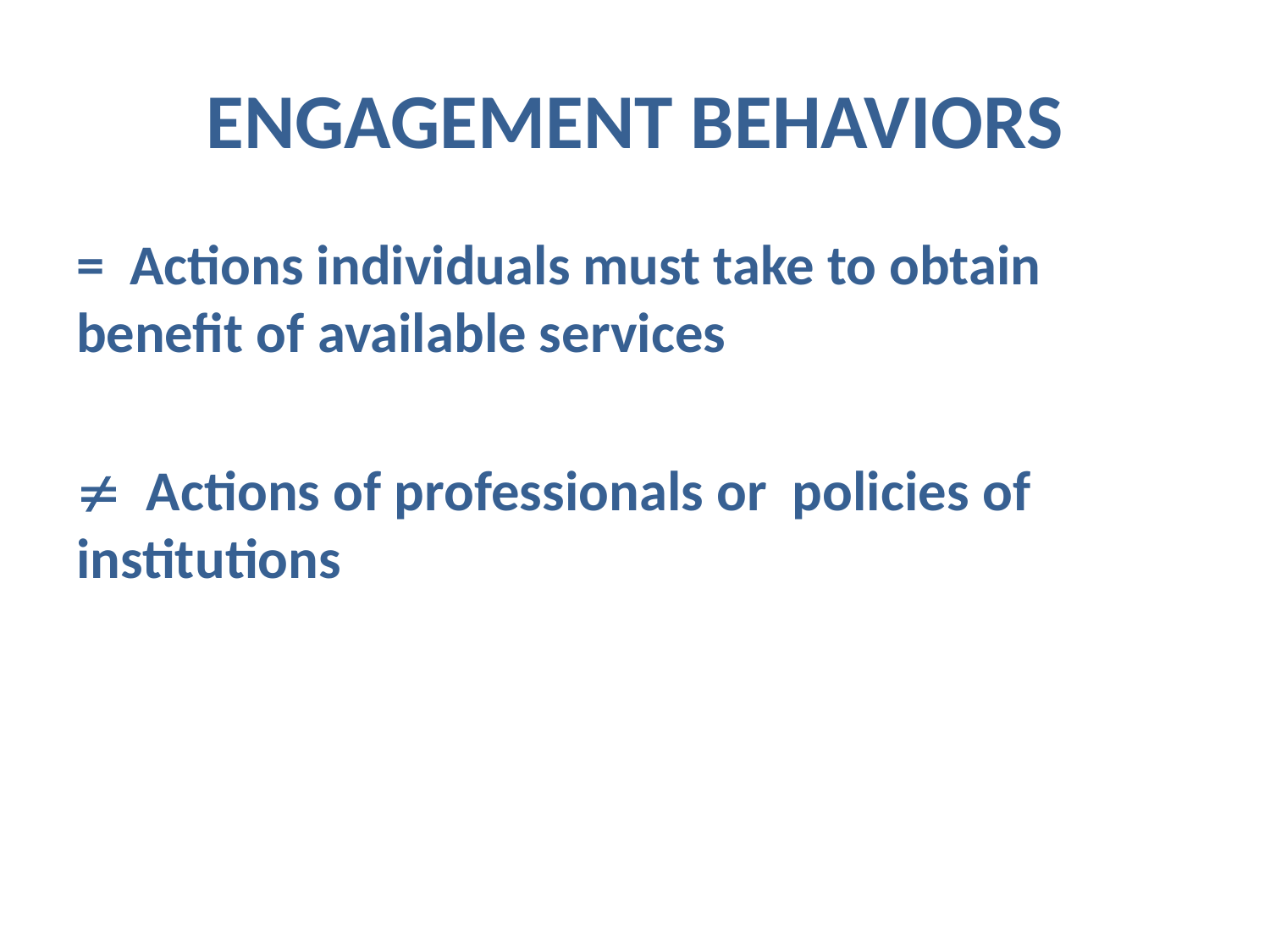

# ENGAGEMENT BEHAVIORS
=  Actions individuals must take to obtain benefit of available services

≠  Actions of professionals or  policies of institutions